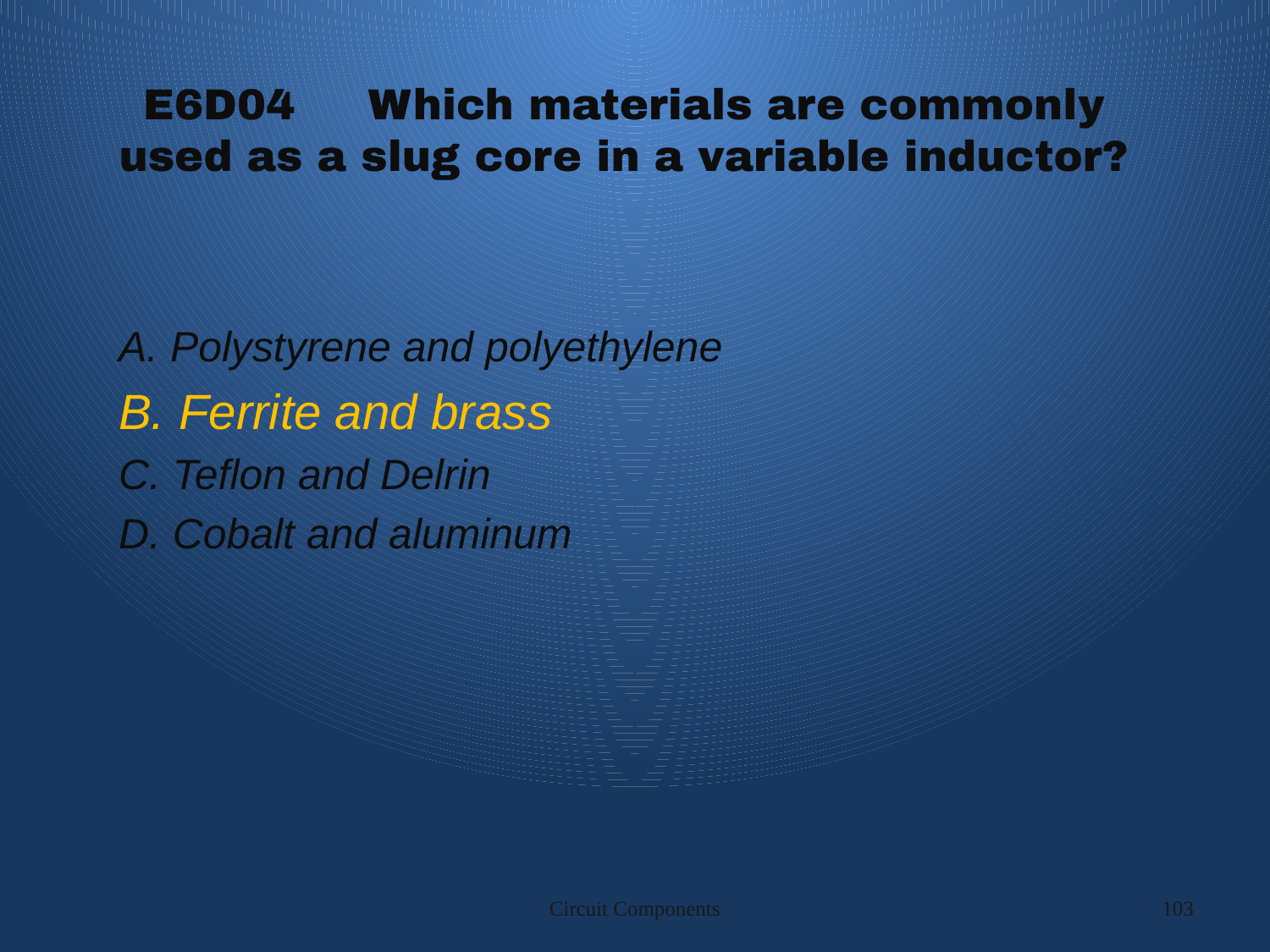

# E6D04     Which materials are commonly used as a slug core in a variable inductor?

A. Polystyrene and polyethylene
B. Ferrite and brass
C. Teflon and Delrin
D. Cobalt and aluminum
Circuit Components
103